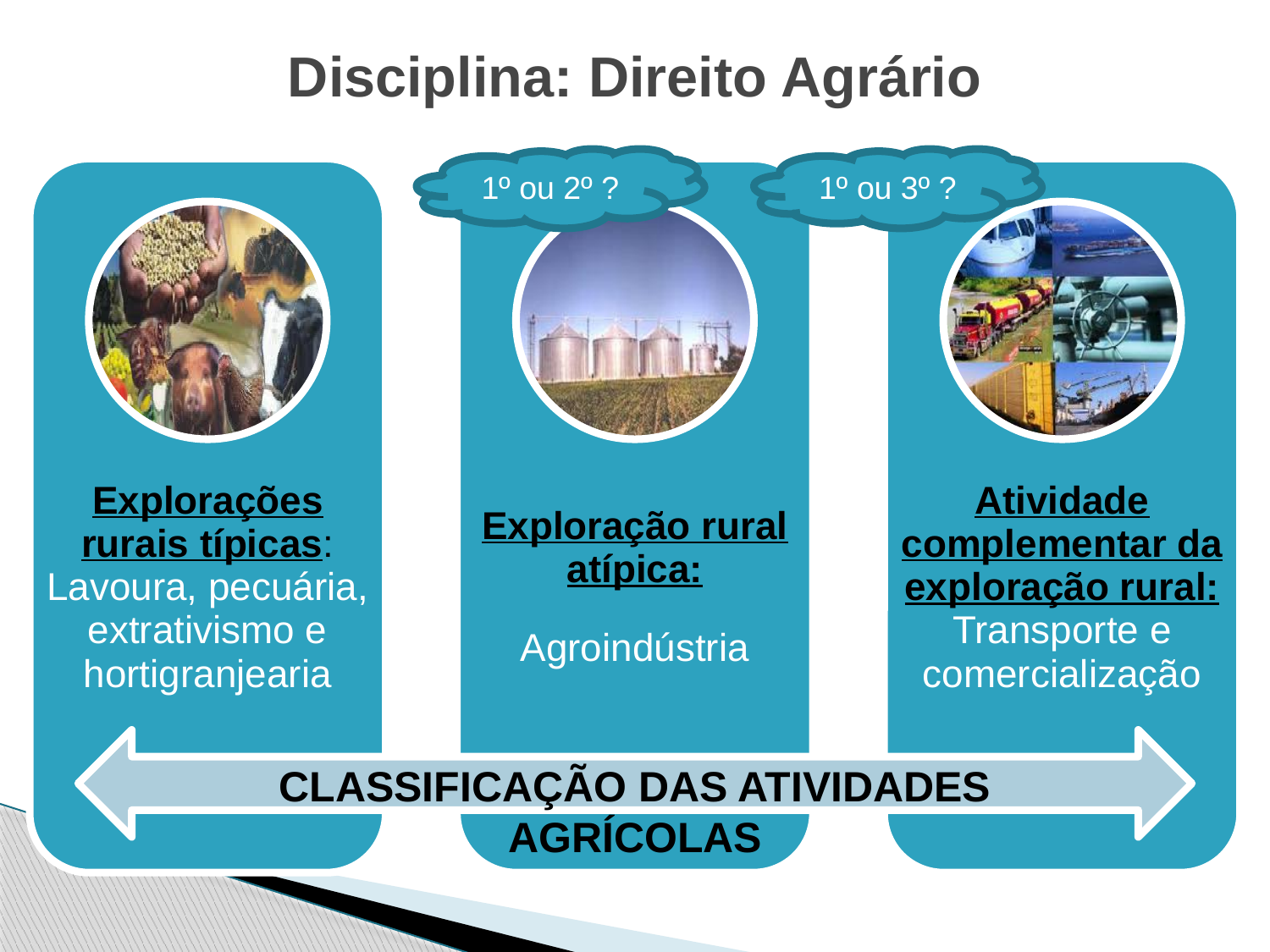

Disciplina: Direito Agrário
1º ou 2º ?
1º ou 3º ?
Explorações rurais típicas:
Lavoura, pecuária, extrativismo e hortigranjearia
Exploração rural atípica:
Agroindústria
Atividade complementar da exploração rural:
Transporte e comercialização
CLASSIFICAÇÃO DAS ATIVIDADES AGRÍCOLAS